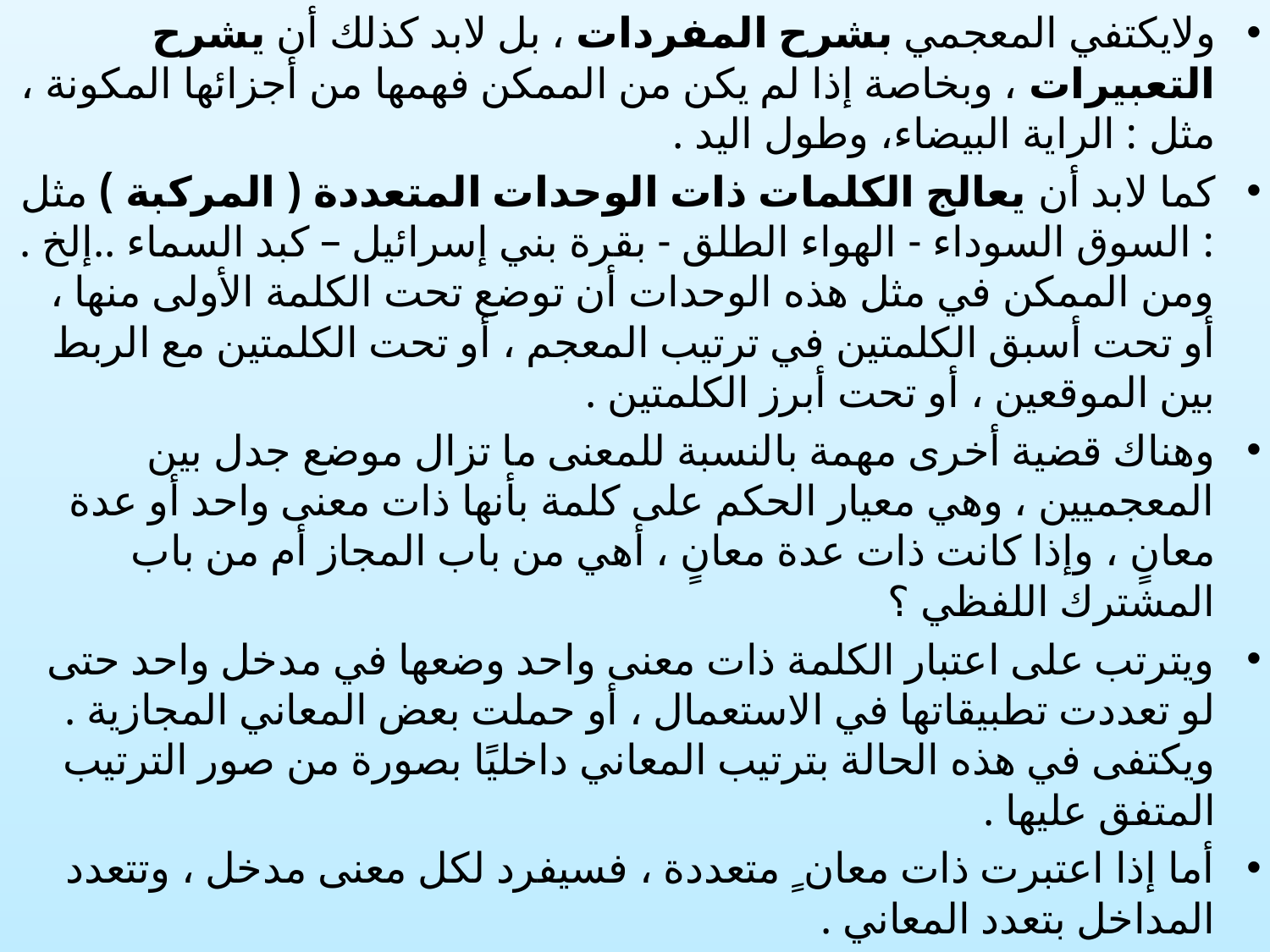

ولايكتفي المعجمي بشرح المفردات ، بل لابد كذلك أن يشرح التعبيرات ، وبخاصة إذا لم يكن من الممكن فهمها من أجزائها المكونة ، مثل : الراية البيضاء، وطول اليد .
كما لابد أن يعالج الكلمات ذات الوحدات المتعددة ( المركبة ) مثل : السوق السوداء - الهواء الطلق - بقرة بني إسرائيل – كبد السماء ..إلخ . ومن الممكن في مثل هذه الوحدات أن توضع تحت الكلمة الأولى منها ، أو تحت أسبق الكلمتين في ترتيب المعجم ، أو تحت الكلمتين مع الربط بين الموقعين ، أو تحت أبرز الكلمتين .
وهناك قضية أخرى مهمة بالنسبة للمعنى ما تزال موضع جدل بين المعجميين ، وهي معيار الحكم على كلمة بأنها ذات معنى واحد أو عدة معانٍ ، وإذا كانت ذات عدة معانٍ ، أهي من باب المجاز أم من باب المشترك اللفظي ؟
ويترتب على اعتبار الكلمة ذات معنى واحد وضعها في مدخل واحد حتى لو تعددت تطبيقاتها في الاستعمال ، أو حملت بعض المعاني المجازية . ويكتفى في هذه الحالة بترتيب المعاني داخليًا بصورة من صور الترتيب المتفق عليها .
أما إذا اعتبرت ذات معان ٍ متعددة ، فسيفرد لكل معنى مدخل ، وتتعدد المداخل بتعدد المعاني .